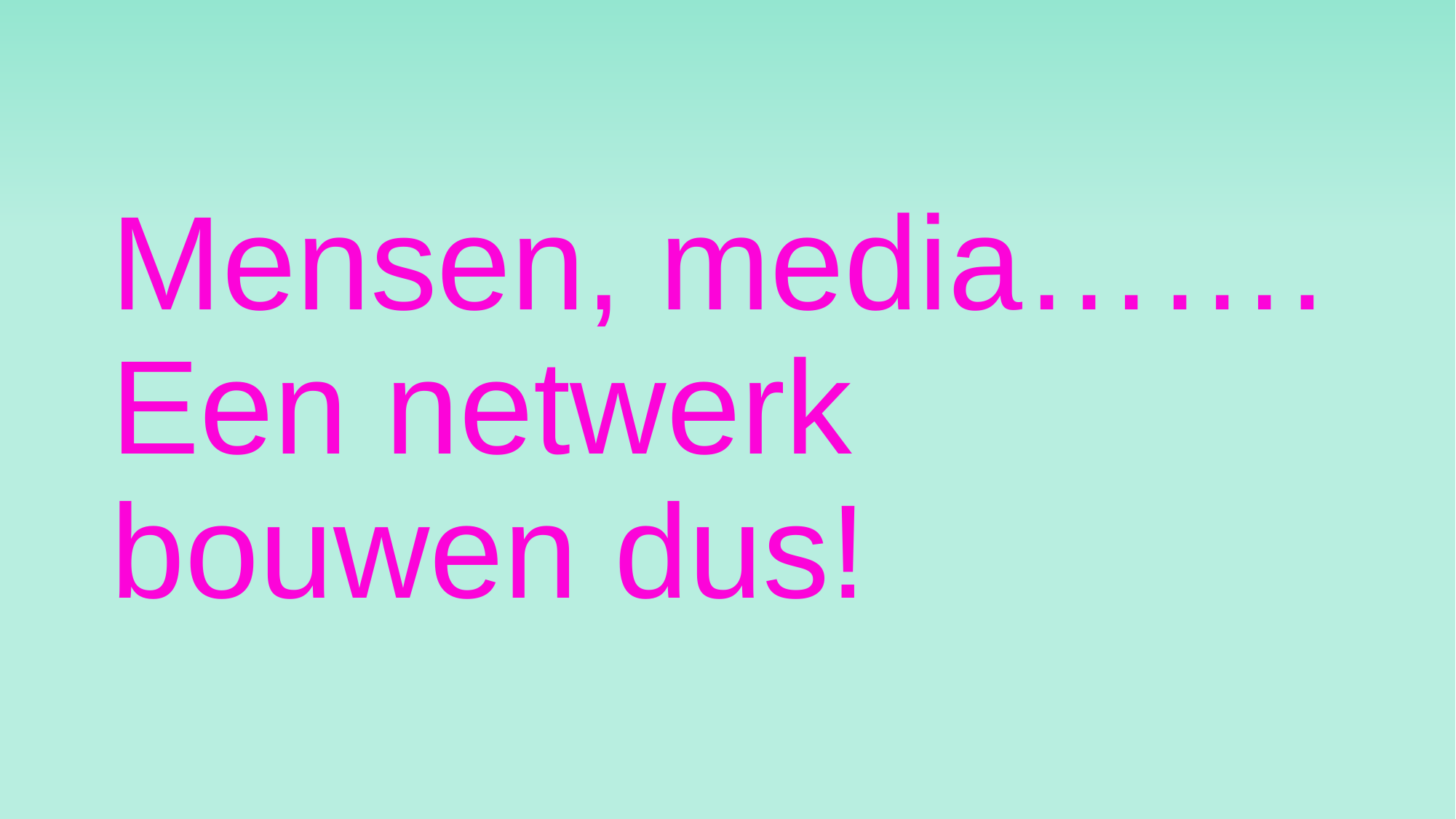

# Mensen, media……. Een netwerk bouwen dus!